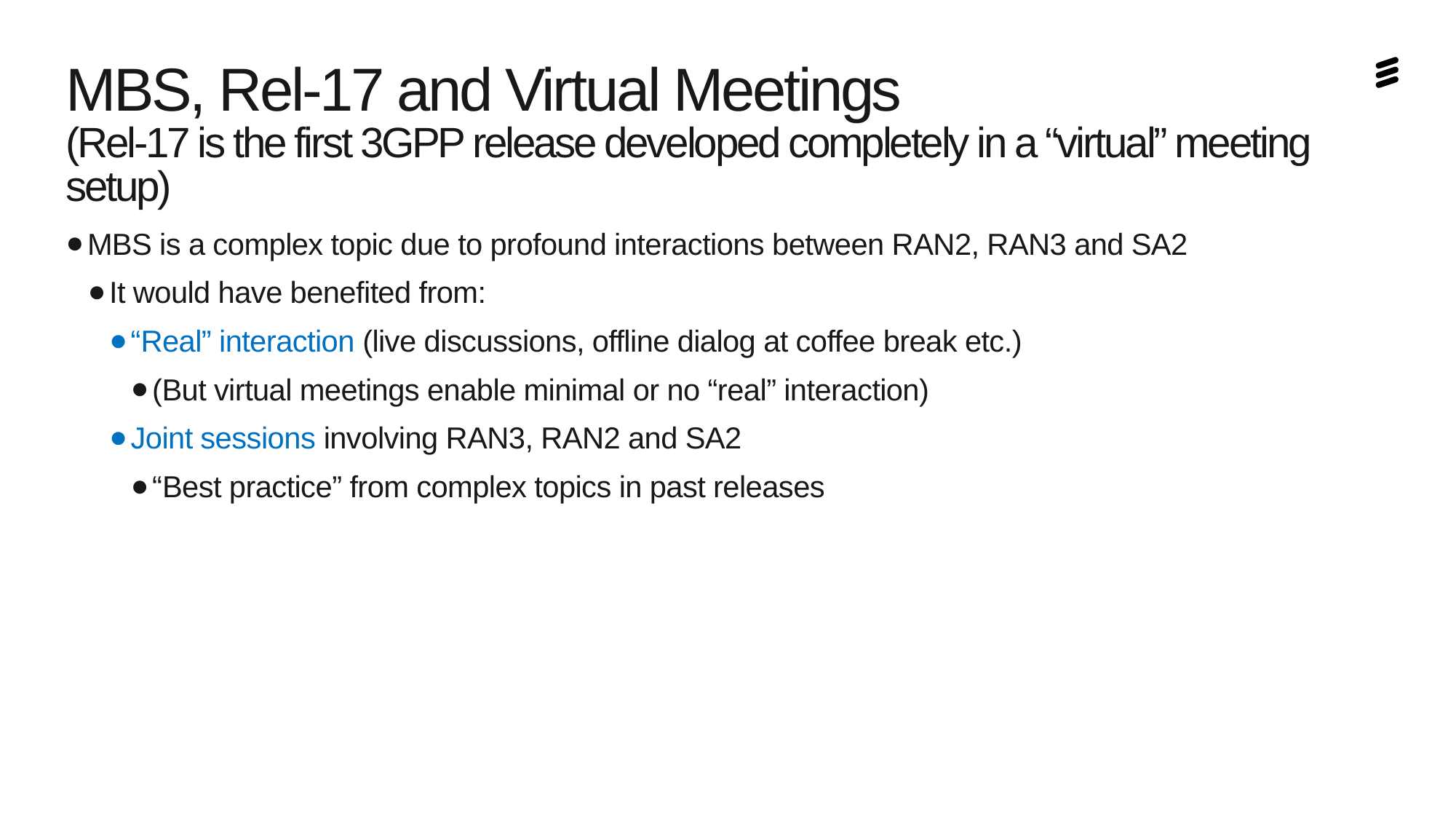

# MBS, Rel-17 and Virtual Meetings (Rel-17 is the first 3GPP release developed completely in a “virtual” meeting setup)
MBS is a complex topic due to profound interactions between RAN2, RAN3 and SA2
It would have benefited from:
“Real” interaction (live discussions, offline dialog at coffee break etc.)
(But virtual meetings enable minimal or no “real” interaction)
Joint sessions involving RAN3, RAN2 and SA2
“Best practice” from complex topics in past releases